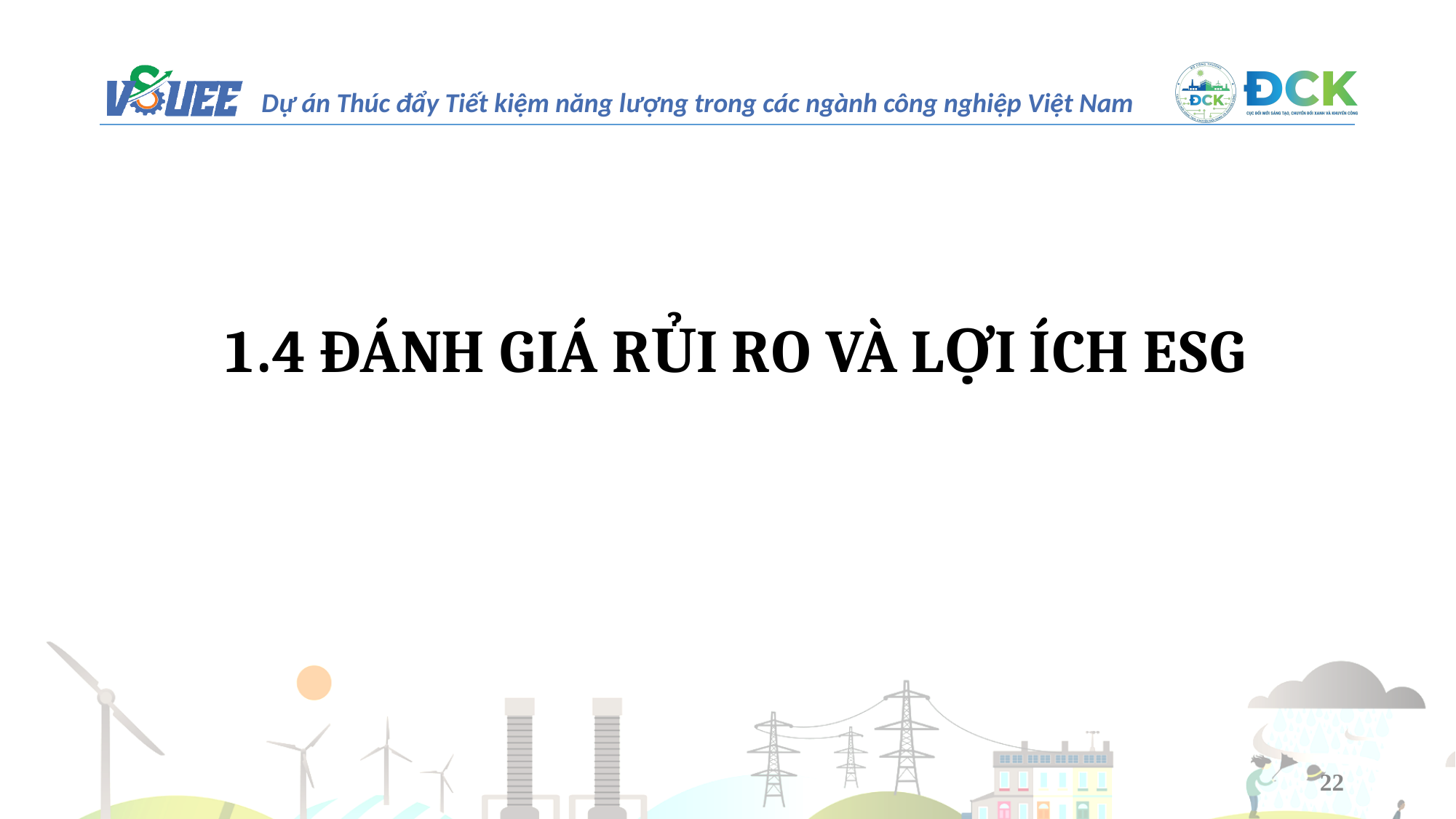

1.4 ĐÁNH GIÁ RỦI RO VÀ LỢI ÍCH ESG
22